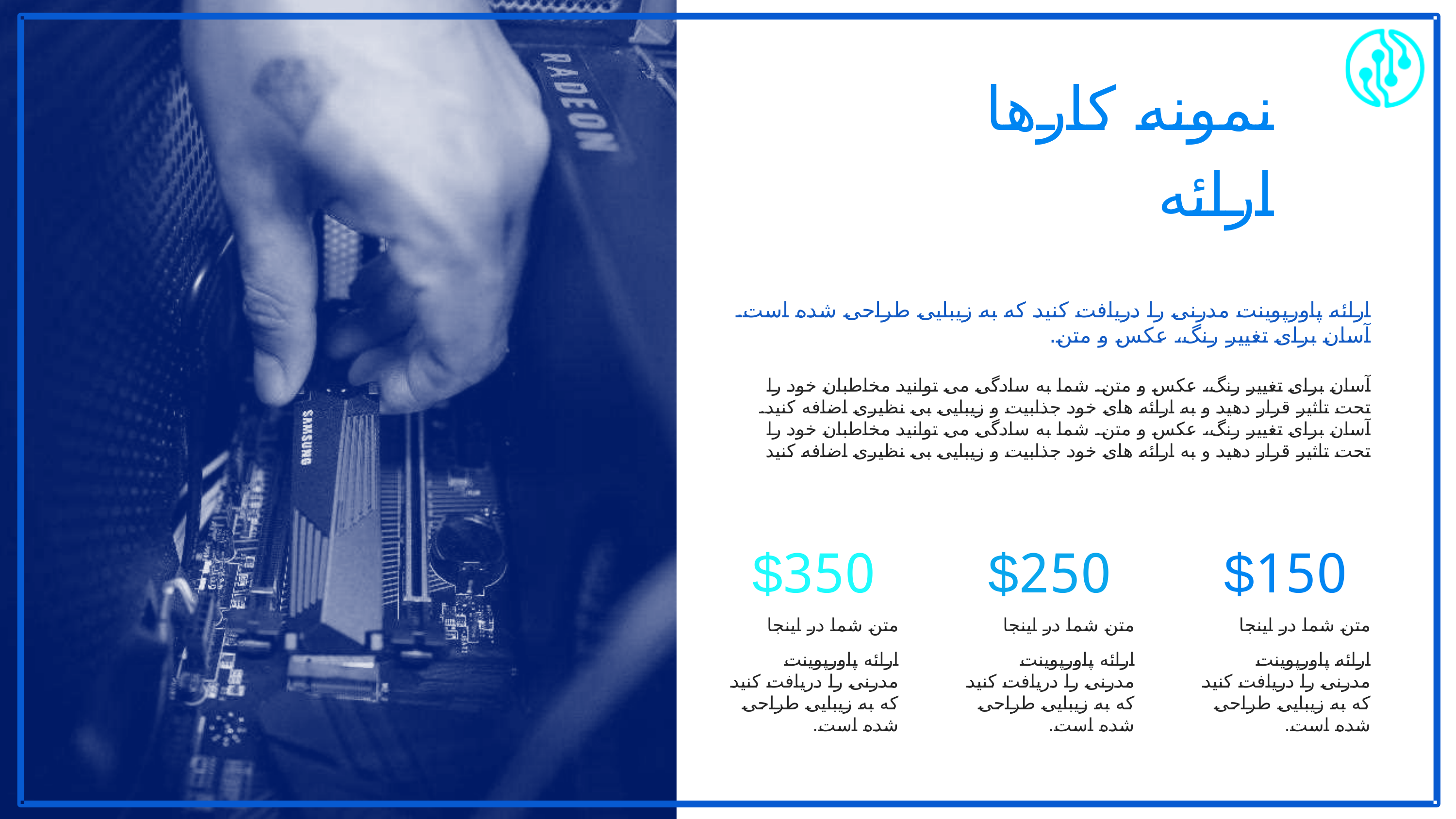

نمونه کارها
ارائه
ارائه پاورپوینت مدرنی را دریافت کنید که به زیبایی طراحی شده است. آسان برای تغییر رنگ، عکس و متن.
آسان برای تغییر رنگ، عکس و متن. شما به سادگی می توانید مخاطبان خود را تحت تاثیر قرار دهید و به ارائه های خود جذابیت و زیبایی بی نظیری اضافه کنید. آسان برای تغییر رنگ، عکس و متن. شما به سادگی می توانید مخاطبان خود را تحت تاثیر قرار دهید و به ارائه های خود جذابیت و زیبایی بی نظیری اضافه کنید
$350
$250
$150
متن شما در اینجا
متن شما در اینجا
متن شما در اینجا
ارائه پاورپوینت مدرنی را دریافت کنید که به زیبایی طراحی شده است.
ارائه پاورپوینت مدرنی را دریافت کنید که به زیبایی طراحی شده است.
ارائه پاورپوینت مدرنی را دریافت کنید که به زیبایی طراحی شده است.